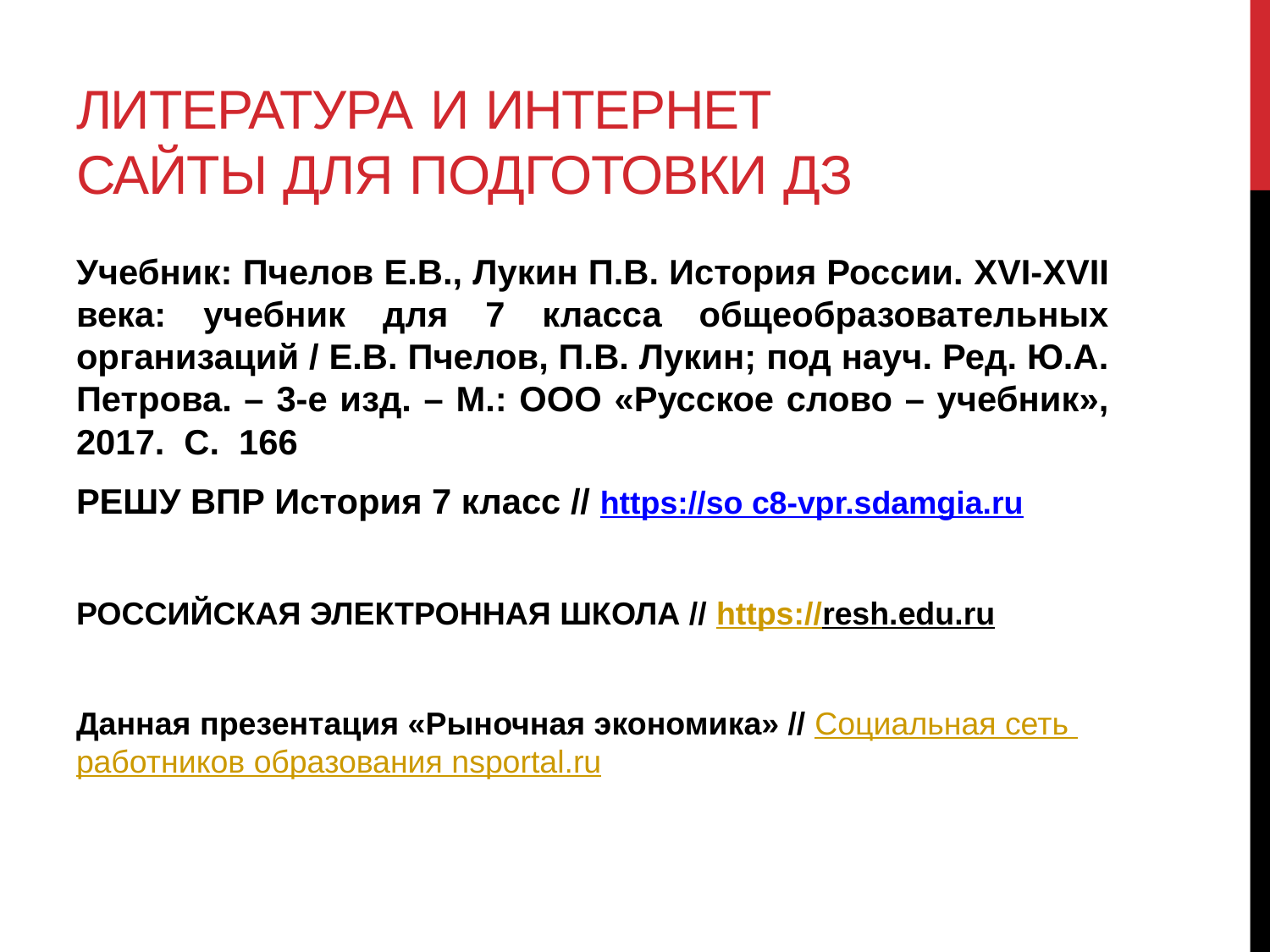

# Литература и интернет сайты для подготовки дз
Учебник: Пчелов Е.В., Лукин П.В. История России. XVI-XVII века: учебник для 7 класса общеобразовательных организаций / Е.В. Пчелов, П.В. Лукин; под науч. Ред. Ю.А. Петрова. – 3-е изд. – М.: ООО «Русское слово – учебник», 2017.  С.  166
РЕШУ ВПР История 7 класс // https://so c8-vpr.sdamgia.ru

РОССИЙСКАЯ ЭЛЕКТРОННАЯ ШКОЛА // https://resh.edu.ru

Данная презентация «Рыночная экономика» // Социальная сеть работников образования nsportal.ru